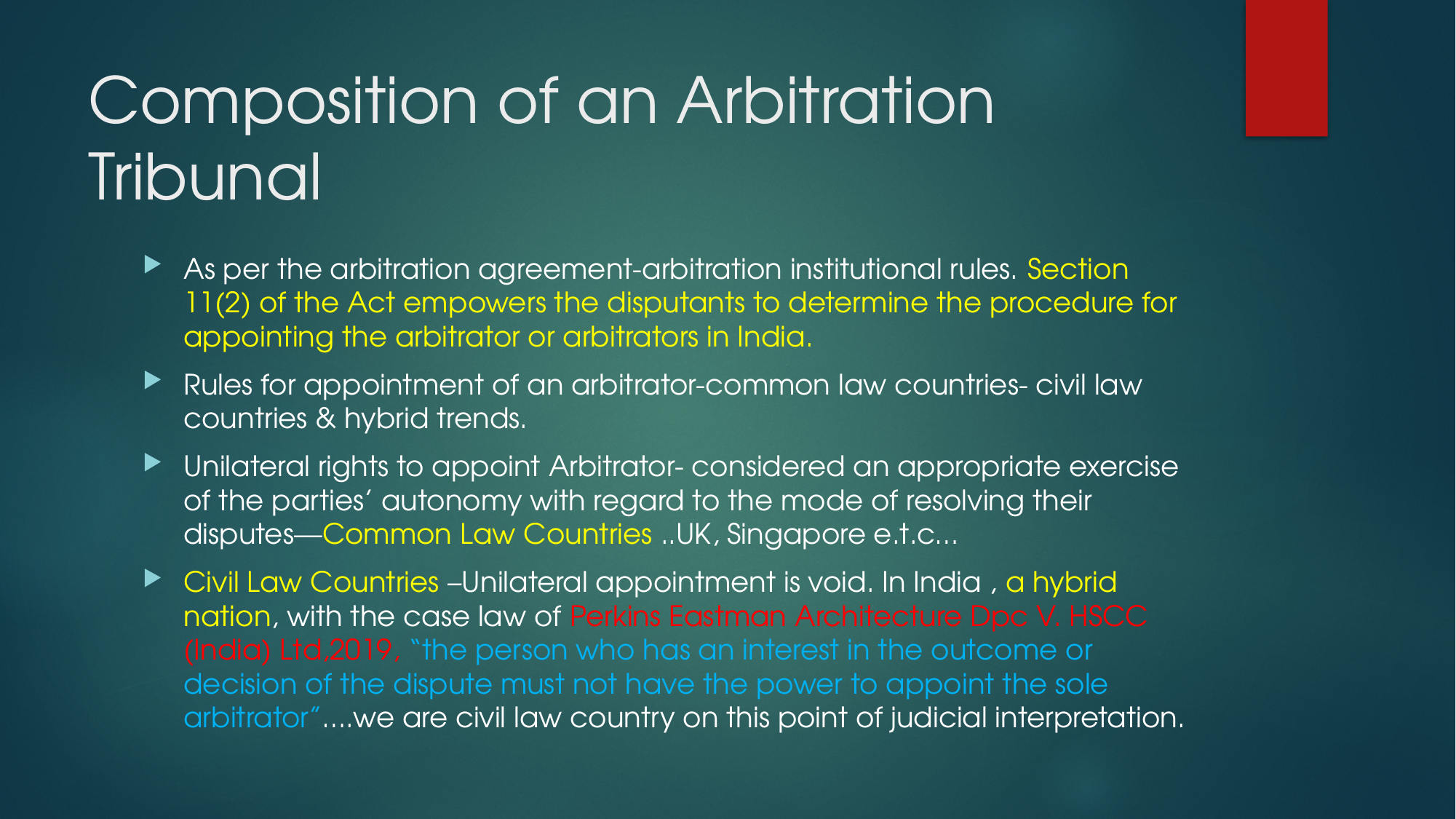

# Composition of an Arbitration Tribunal
As per the arbitration agreement-arbitration institutional rules. Section 11(2) of the Act empowers the disputants to determine the procedure for appointing the arbitrator or arbitrators in India.
Rules for appointment of an arbitrator-common law countries- civil law countries & hybrid trends.
Unilateral rights to appoint Arbitrator- considered an appropriate exercise of the parties’ autonomy with regard to the mode of resolving their disputes—Common Law Countries ..UK, Singapore e.t.c…
Civil Law Countries –Unilateral appointment is void. In India , a hybrid nation, with the case law of Perkins Eastman Architecture Dpc V. HSCC (India) Ltd,2019, “the person who has an interest in the outcome or decision of the dispute must not have the power to appoint the sole arbitrator”….we are civil law country on this point of judicial interpretation.